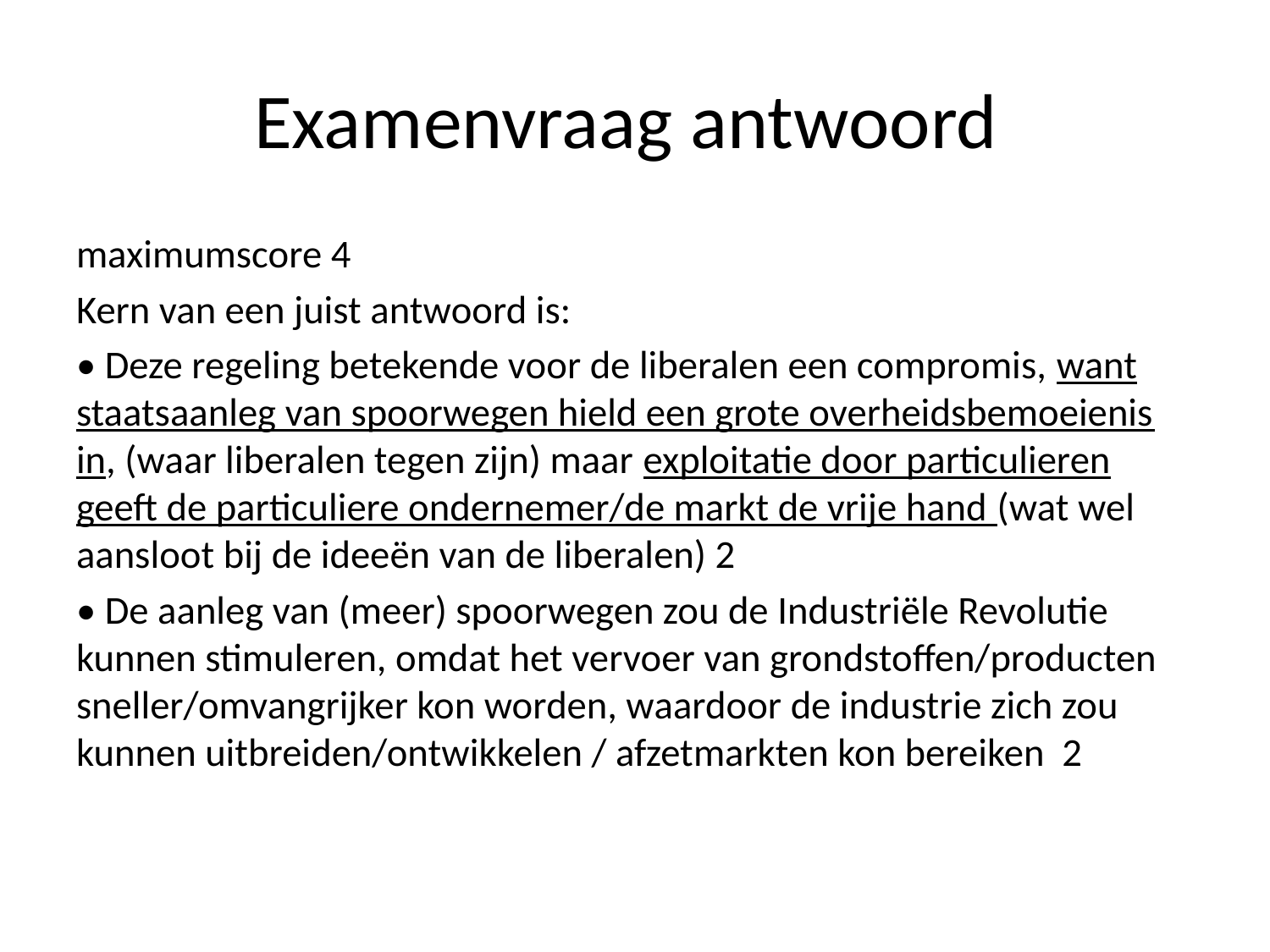

# Examenvraag antwoord
maximumscore 4
Kern van een juist antwoord is:
• Deze regeling betekende voor de liberalen een compromis, want staatsaanleg van spoorwegen hield een grote overheidsbemoeienis in, (waar liberalen tegen zijn) maar exploitatie door particulieren geeft de particuliere ondernemer/de markt de vrije hand (wat wel aansloot bij de ideeën van de liberalen) 2
• De aanleg van (meer) spoorwegen zou de Industriële Revolutie kunnen stimuleren, omdat het vervoer van grondstoffen/producten sneller/omvangrijker kon worden, waardoor de industrie zich zou kunnen uitbreiden/ontwikkelen / afzetmarkten kon bereiken  2